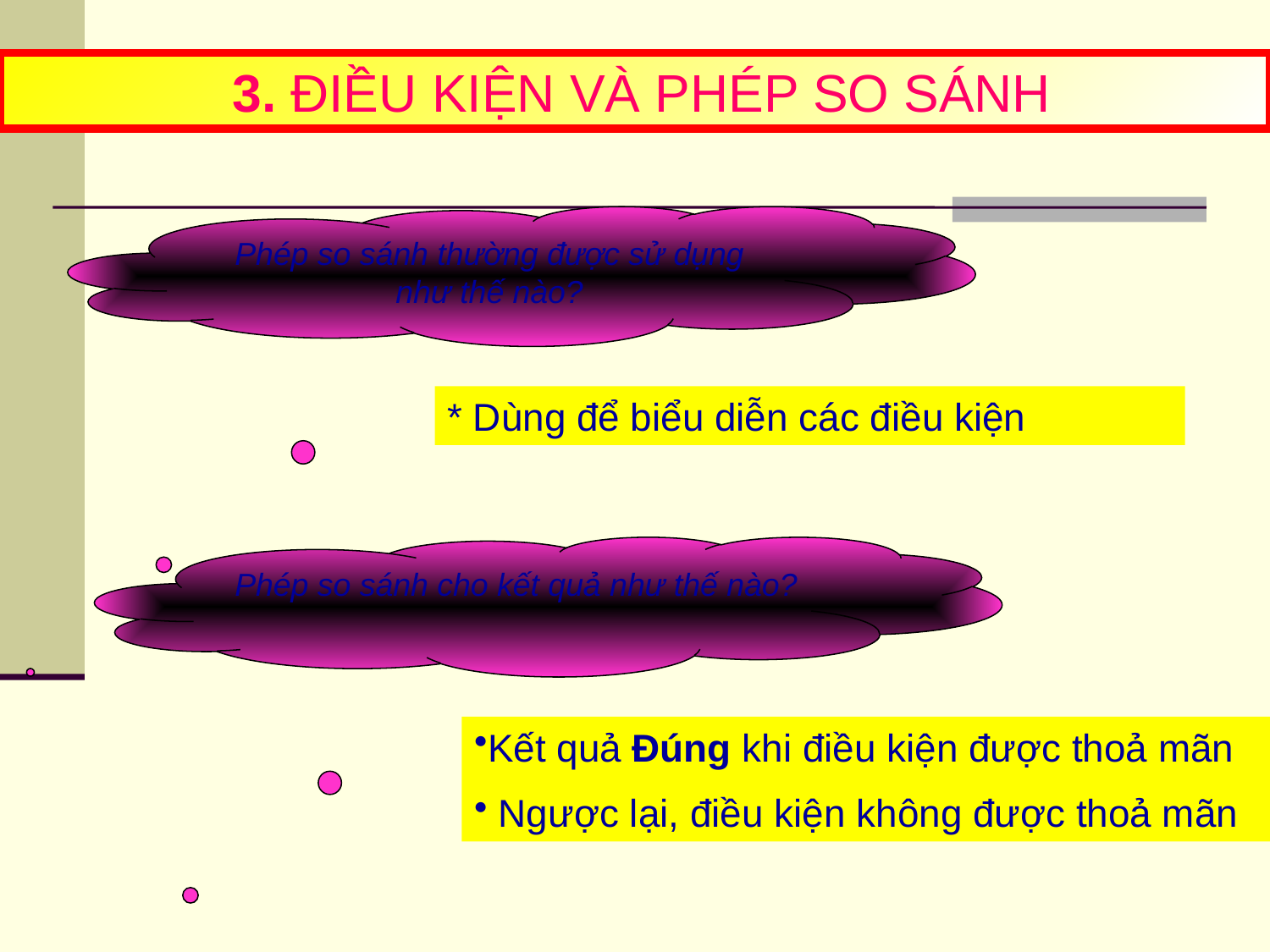

3. ĐIỀU KIỆN VÀ PHÉP SO SÁNH
Phép so sánh thường được sử dụng như thế nào?
* Dùng để biểu diễn các điều kiện
Phép so sánh cho kết quả như thế nào?
Kết quả Đúng khi điều kiện được thoả mãn
 Ngược lại, điều kiện không được thoả mãn